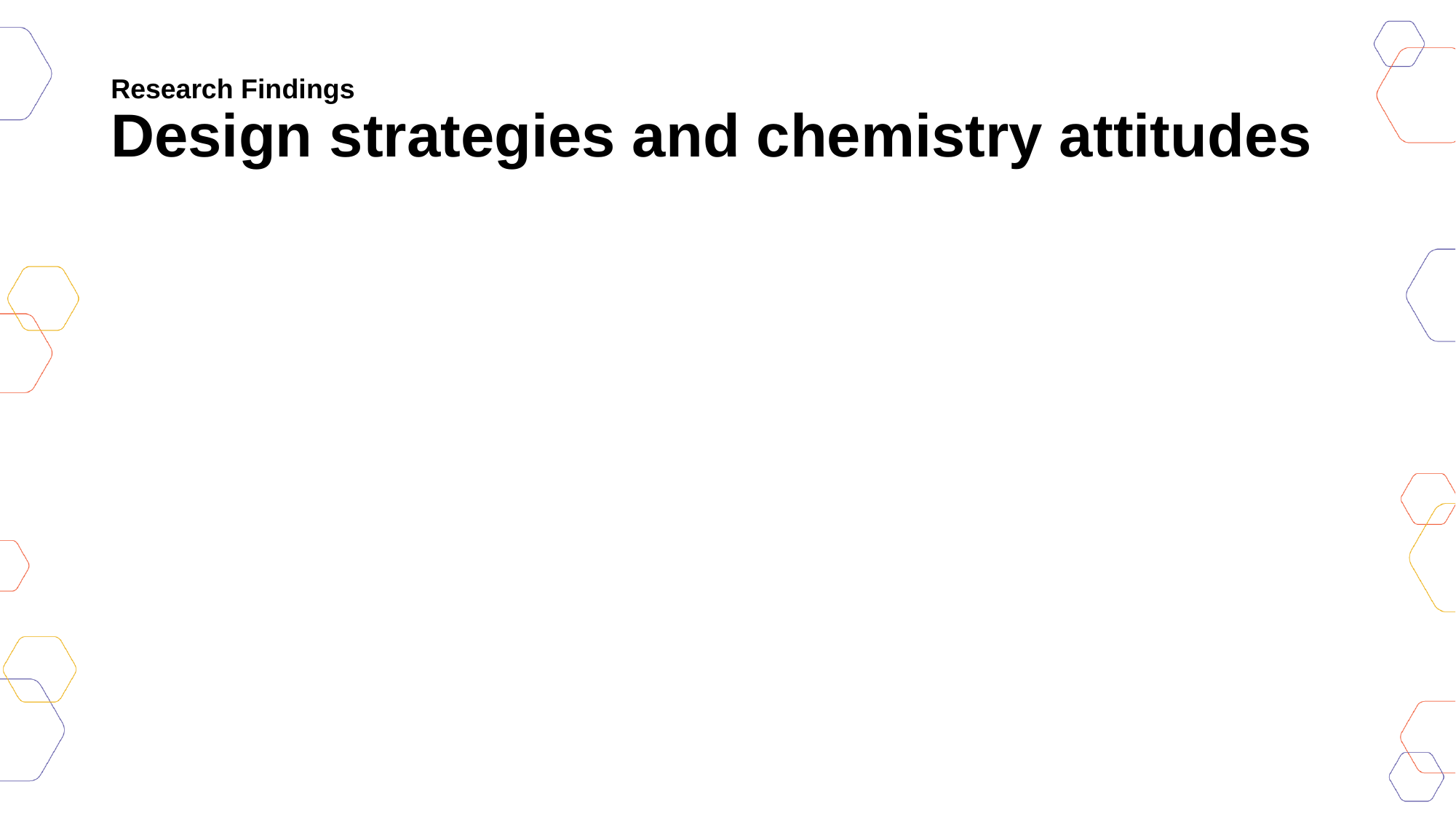

# Research Findings Design strategies and chemistry attitudes